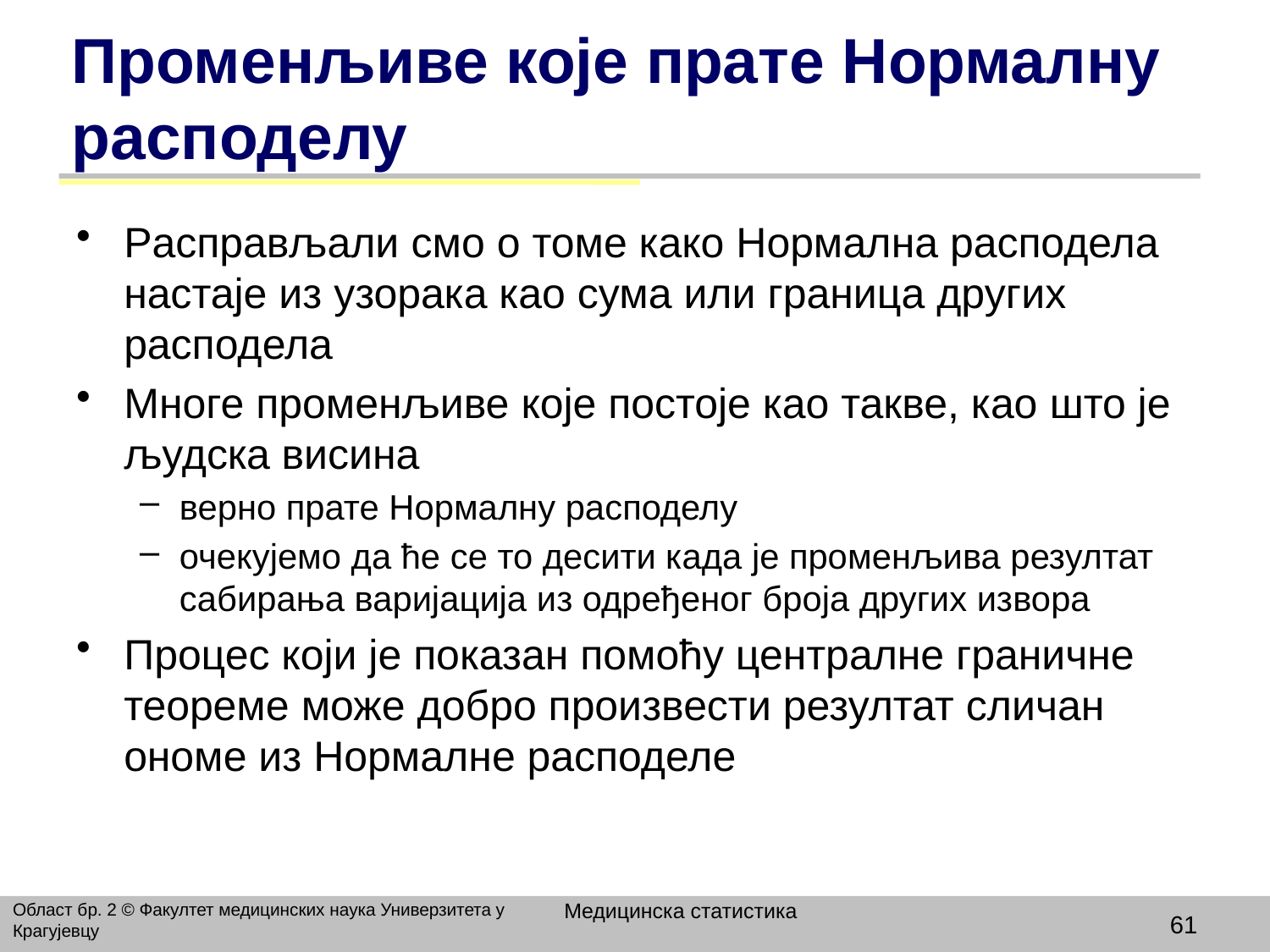

# Променљиве које прате Нормалну расподелу
Расправљали смо о томе како Нормална расподела настаје из узорака као сума или граница других расподела
Многе променљиве које постоје као такве, као што је људска висина
верно прате Нормалну расподелу
очекујемо да ће се то десити када је променљива резултат сабирања варијација из одређеног броја других извора
Процес који је показан помоћу централне граничне теореме може добро произвести резултат сличан ономе из Нормалне расподеле
Медицинска статистика
Област бр. 2 © Факултет медицинских наука Универзитета у Крагујевцу
61